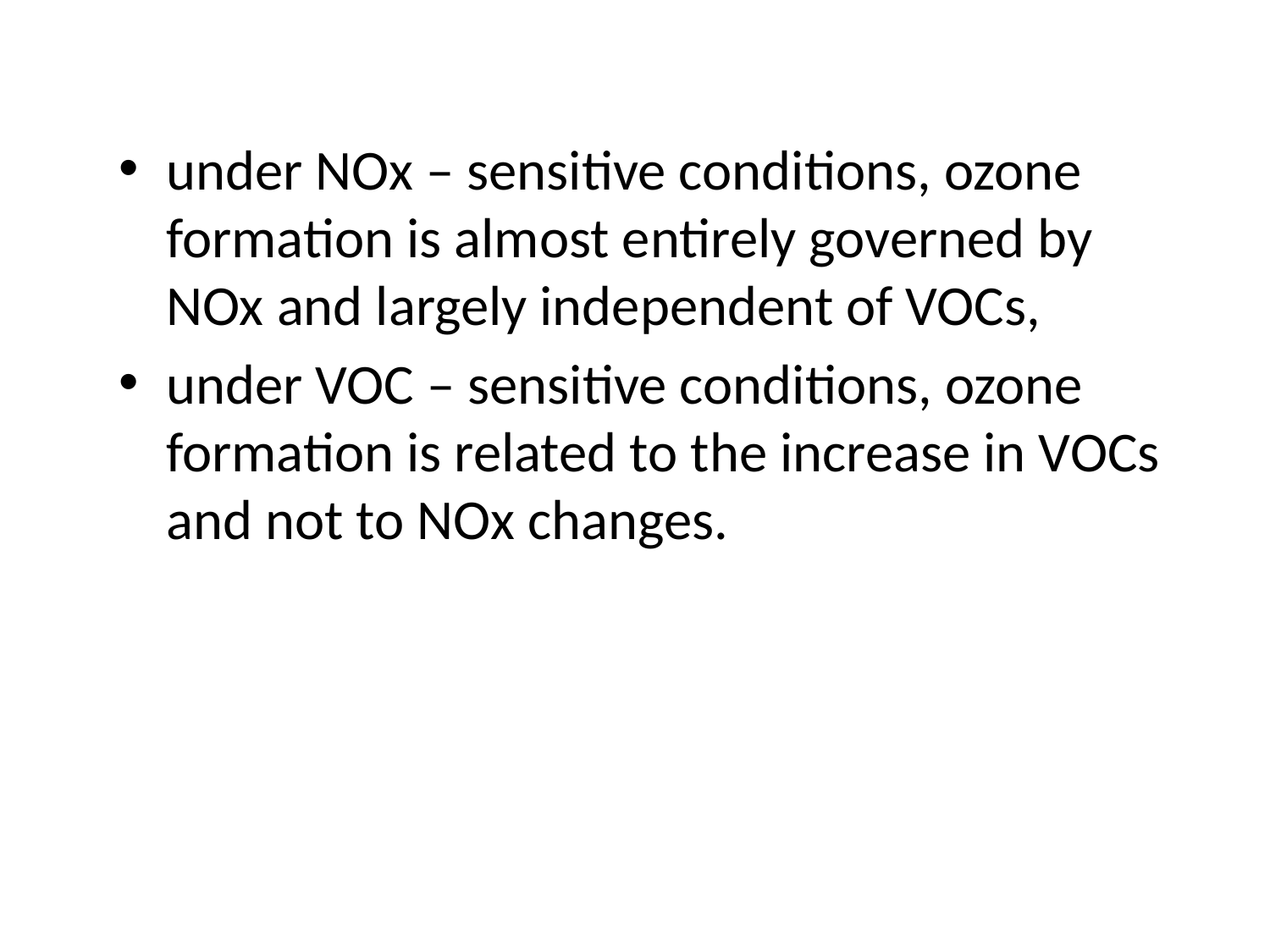

under NOx – sensitive conditions, ozone formation is almost entirely governed by NOx and largely independent of VOCs,
under VOC – sensitive conditions, ozone formation is related to the increase in VOCs and not to NOx changes.